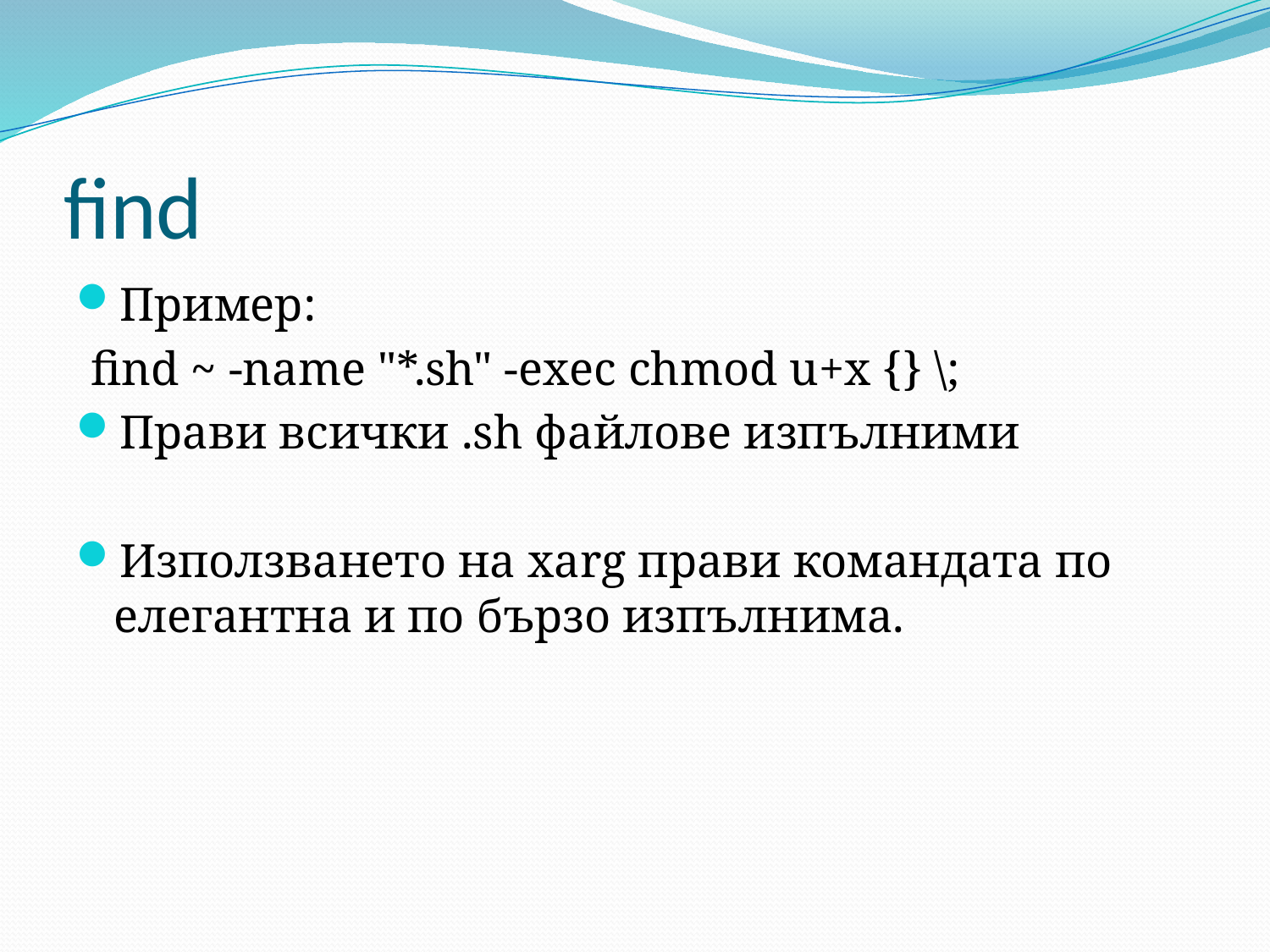

# find
Пример:
find ~ -name "*.sh" -exec chmod u+x {} \;
Прави всички .sh файлове изпълними

Използването на xarg прави командата по елегантна и по бързо изпълнима.